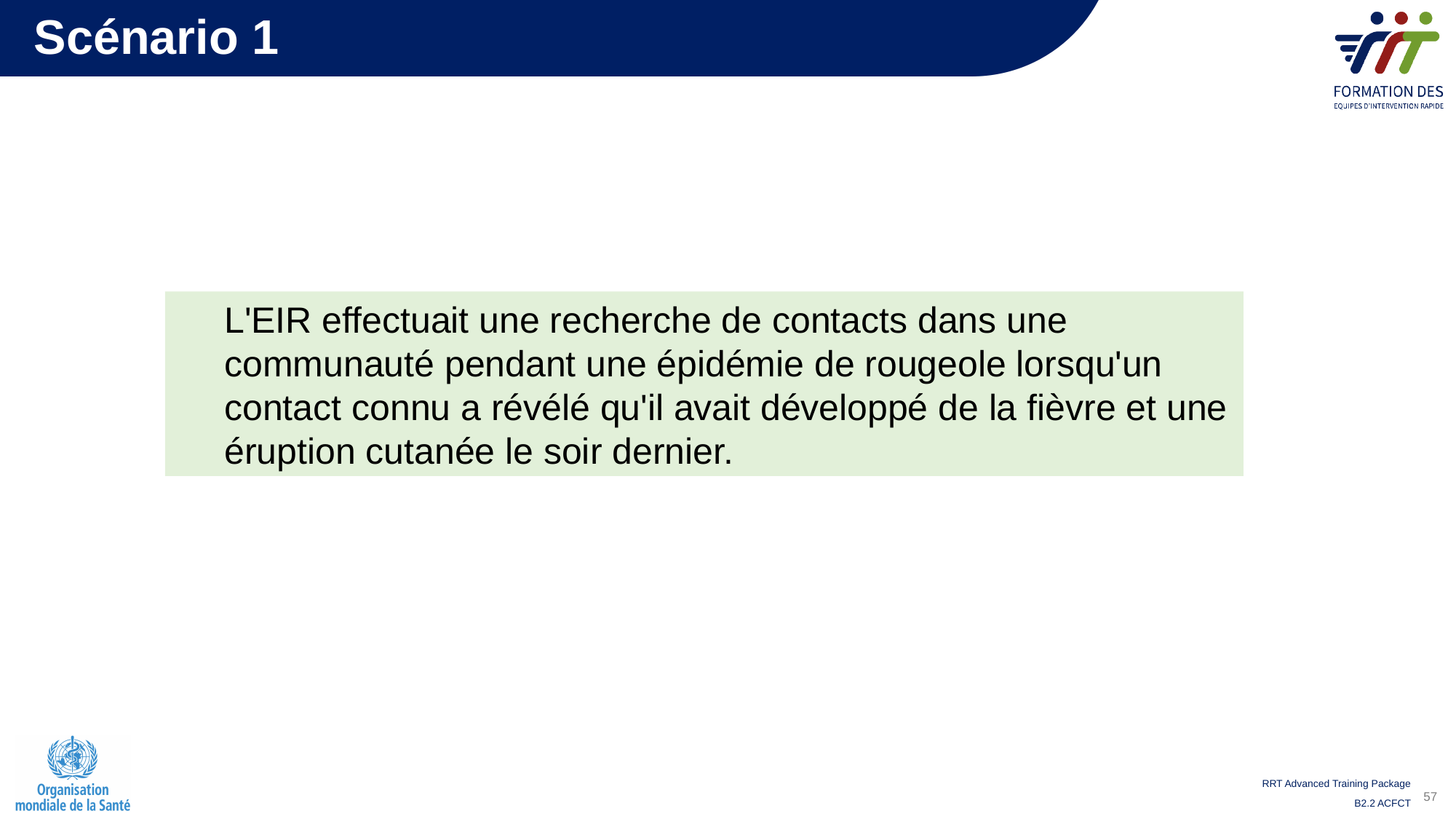

Scénario 1
L'EIR effectuait une recherche de contacts dans une communauté pendant une épidémie de rougeole lorsqu'un contact connu a révélé qu'il avait développé de la fièvre et une éruption cutanée le soir dernier.